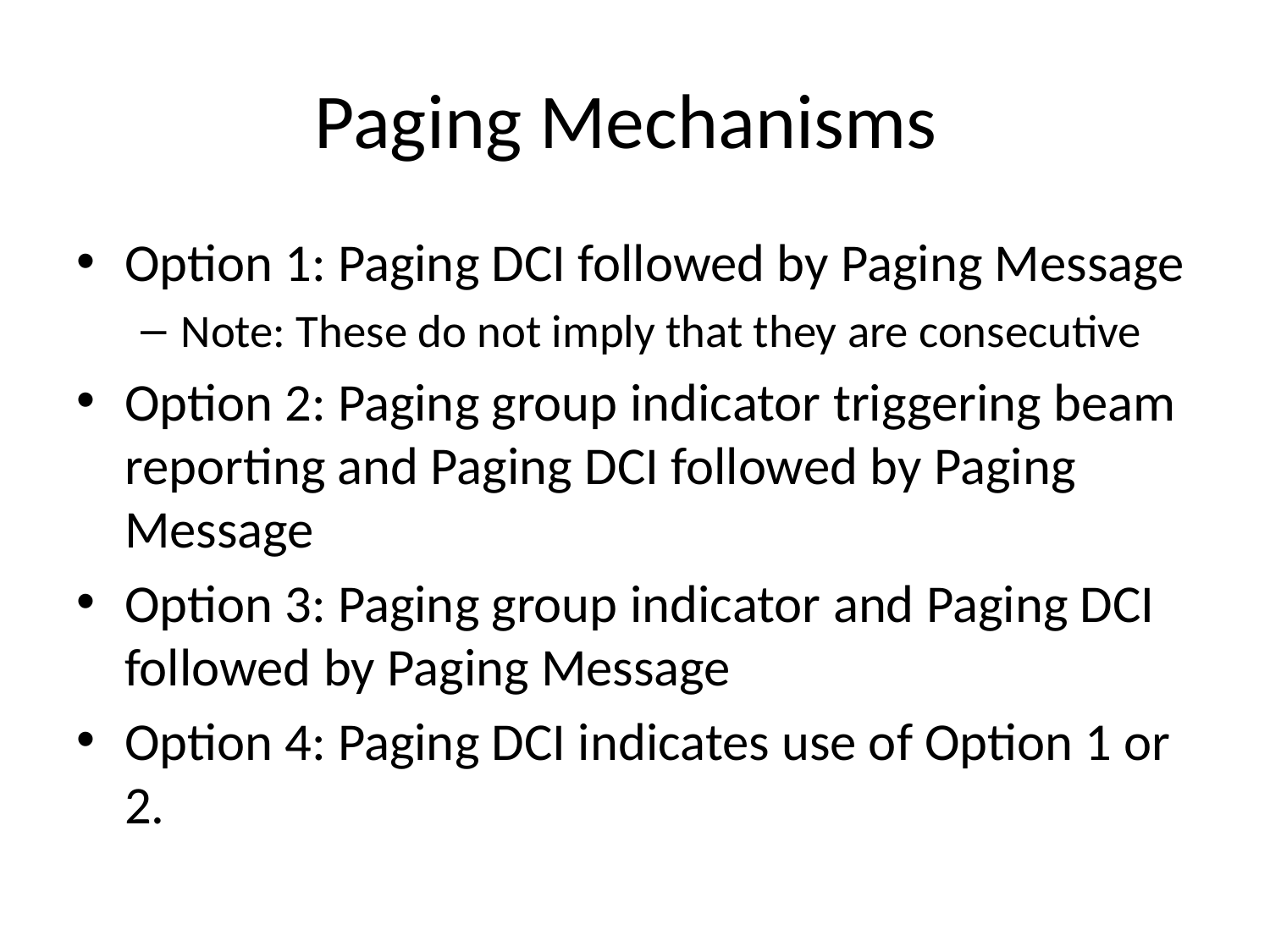

# Paging Mechanisms
Option 1: Paging DCI followed by Paging Message
Note: These do not imply that they are consecutive
Option 2: Paging group indicator triggering beam reporting and Paging DCI followed by Paging Message
Option 3: Paging group indicator and Paging DCI followed by Paging Message
Option 4: Paging DCI indicates use of Option 1 or 2.